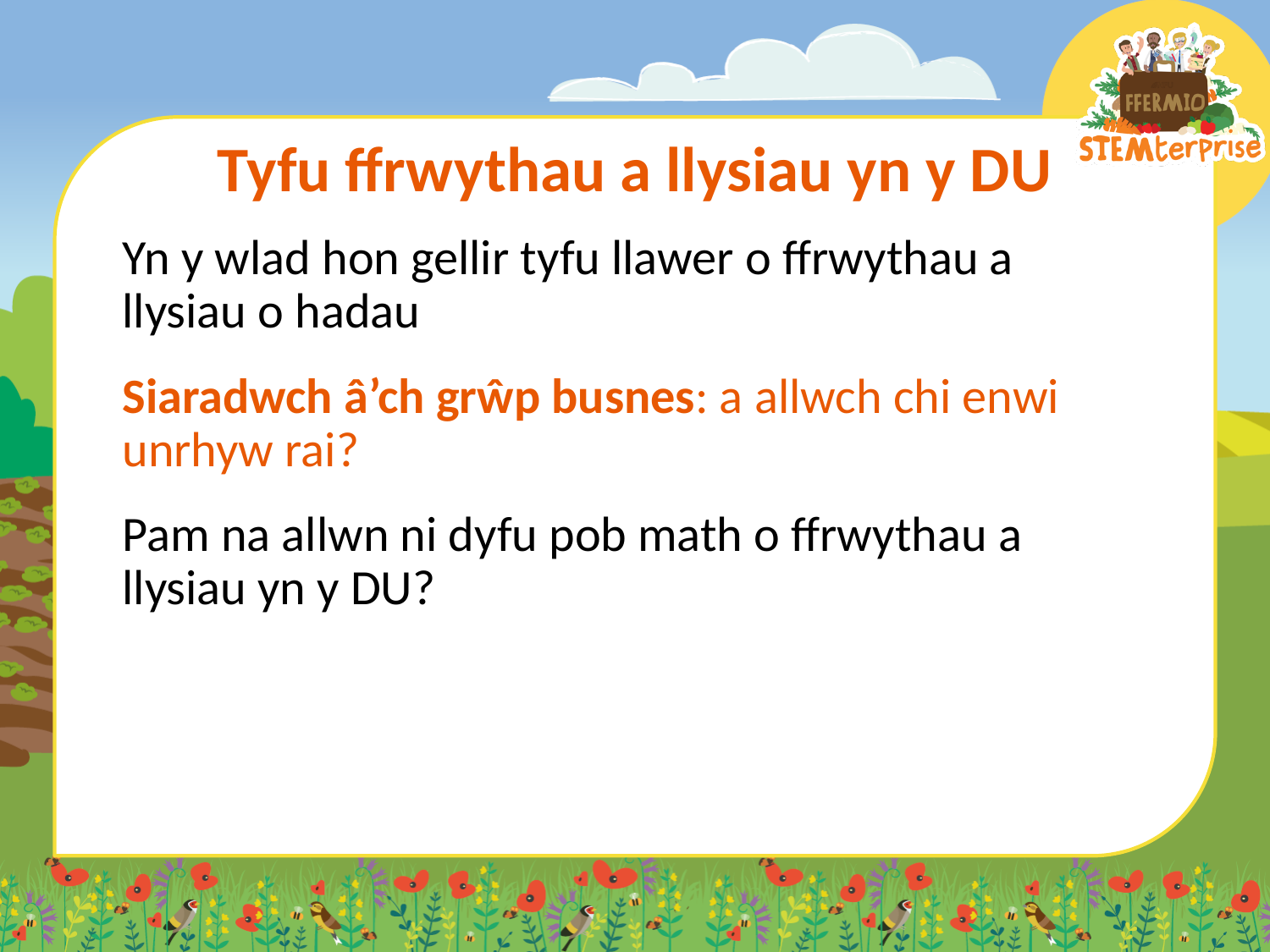

# Tyfu ffrwythau a llysiau yn y DU
Yn y wlad hon gellir tyfu llawer o ffrwythau a llysiau o hadau
Siaradwch â’ch grŵp busnes: a allwch chi enwi unrhyw rai?
Pam na allwn ni dyfu pob math o ffrwythau a llysiau yn y DU?